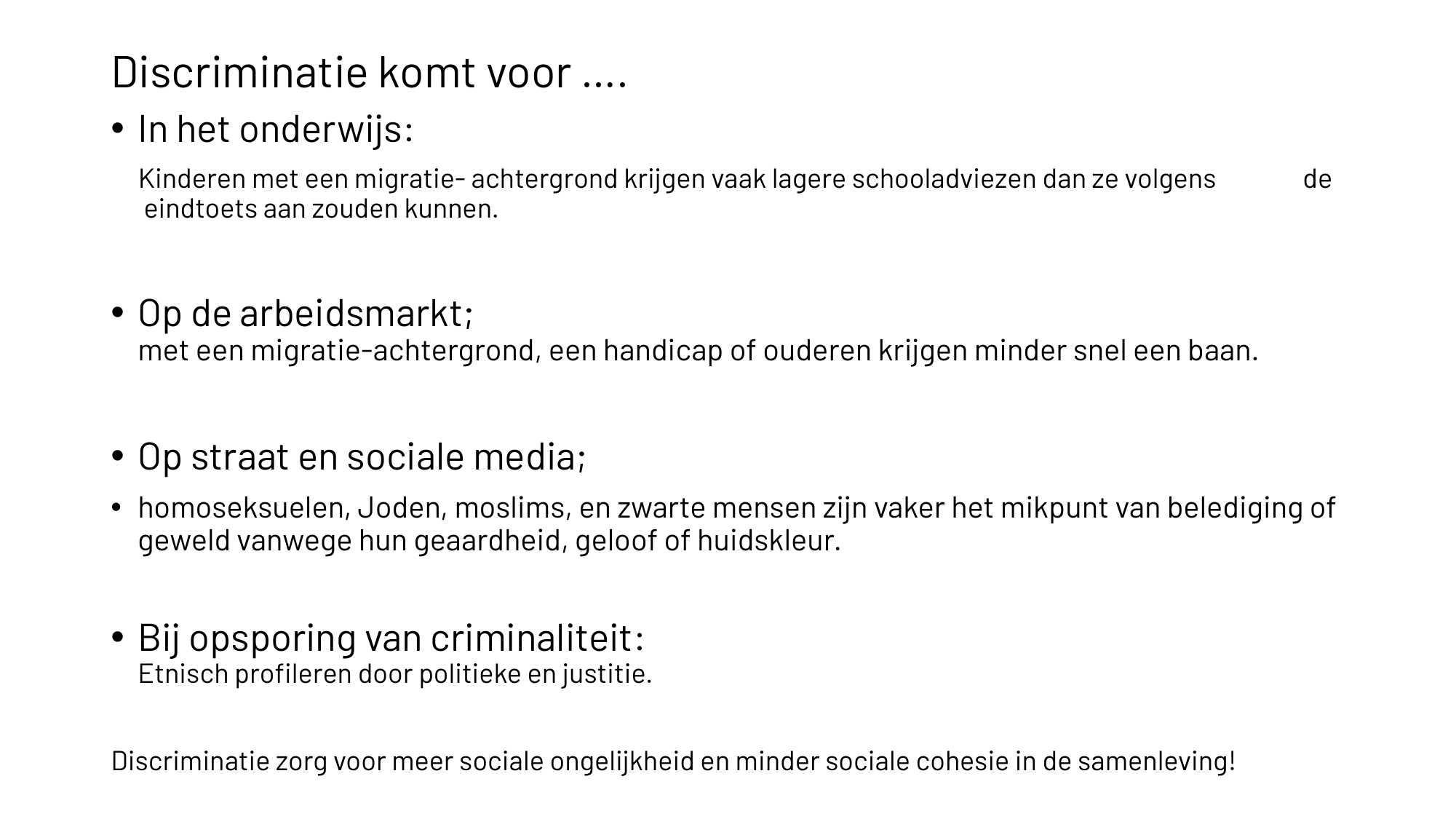

# Discriminatie komt voor ….
In het onderwijs:
     Kinderen met een migratie- achtergrond krijgen vaak lagere schooladviezen dan ze volgens 	de
      eindtoets aan zouden kunnen.

Op de arbeidsmarkt;
met een migratie-achtergrond, een handicap of ouderen krijgen minder snel een baan.

Op straat en sociale media;
homoseksuelen, Joden, moslims, en zwarte mensen zijn vaker het mikpunt van belediging of geweld vanwege hun geaardheid, geloof of huidskleur.

Bij opsporing van criminaliteit:
Etnisch profileren door politieke en justitie.

Discriminatie zorg voor meer sociale ongelijkheid en minder sociale cohesie in de samenleving!